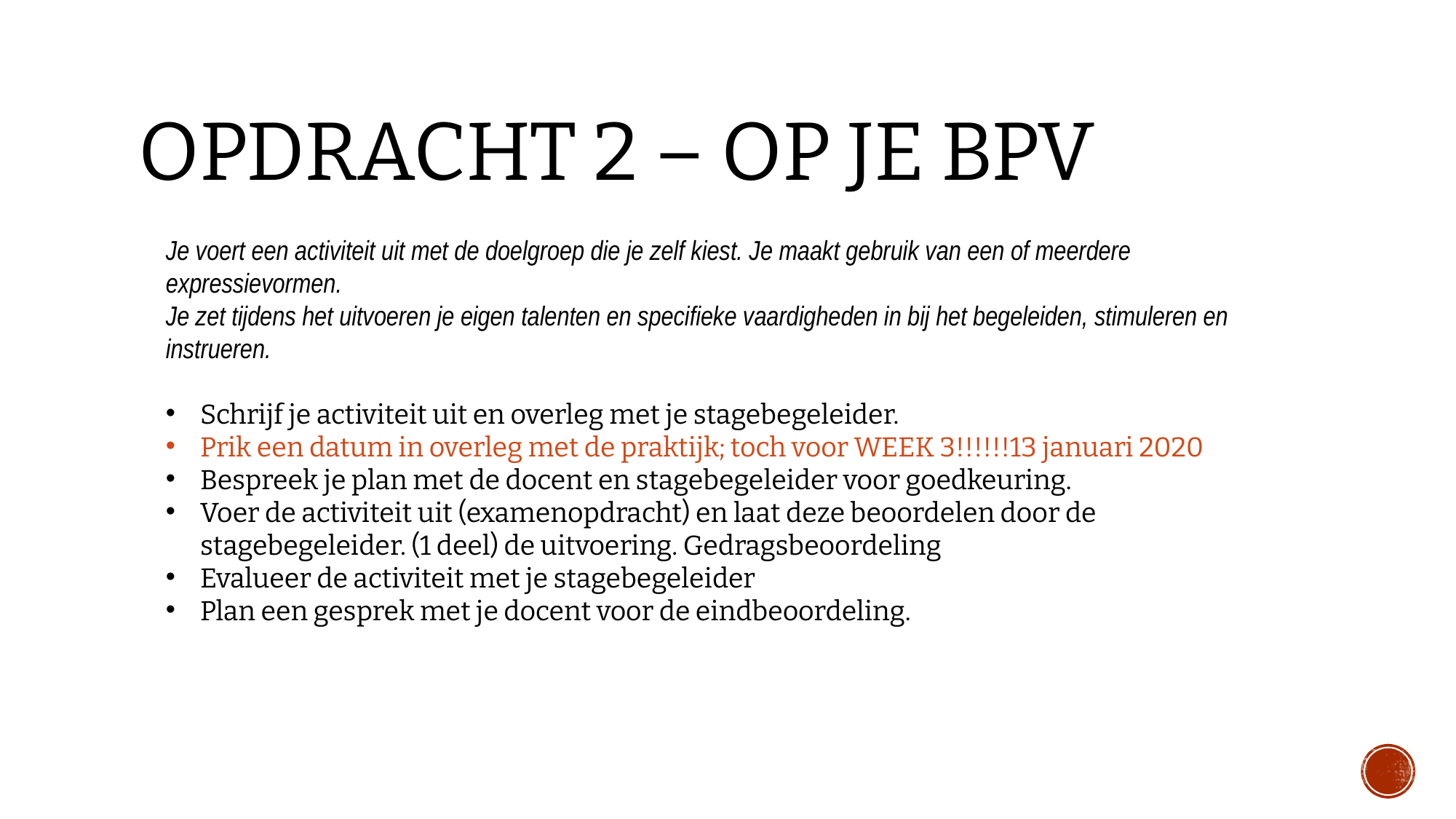

# Opdracht 2 – op je bpv
Je voert een activiteit uit met de doelgroep die je zelf kiest. Je maakt gebruik van een of meerdere expressievormen.
Je zet tijdens het uitvoeren je eigen talenten en specifieke vaardigheden in bij het begeleiden, stimuleren en instrueren.

Schrijf je activiteit uit en overleg met je stagebegeleider.
Prik een datum in overleg met de praktijk; toch voor WEEK 3!!!!!!13 januari 2020
Bespreek je plan met de docent en stagebegeleider voor goedkeuring.
Voer de activiteit uit (examenopdracht) en laat deze beoordelen door de stagebegeleider. (1 deel) de uitvoering. Gedragsbeoordeling
Evalueer de activiteit met je stagebegeleider
Plan een gesprek met je docent voor de eindbeoordeling.